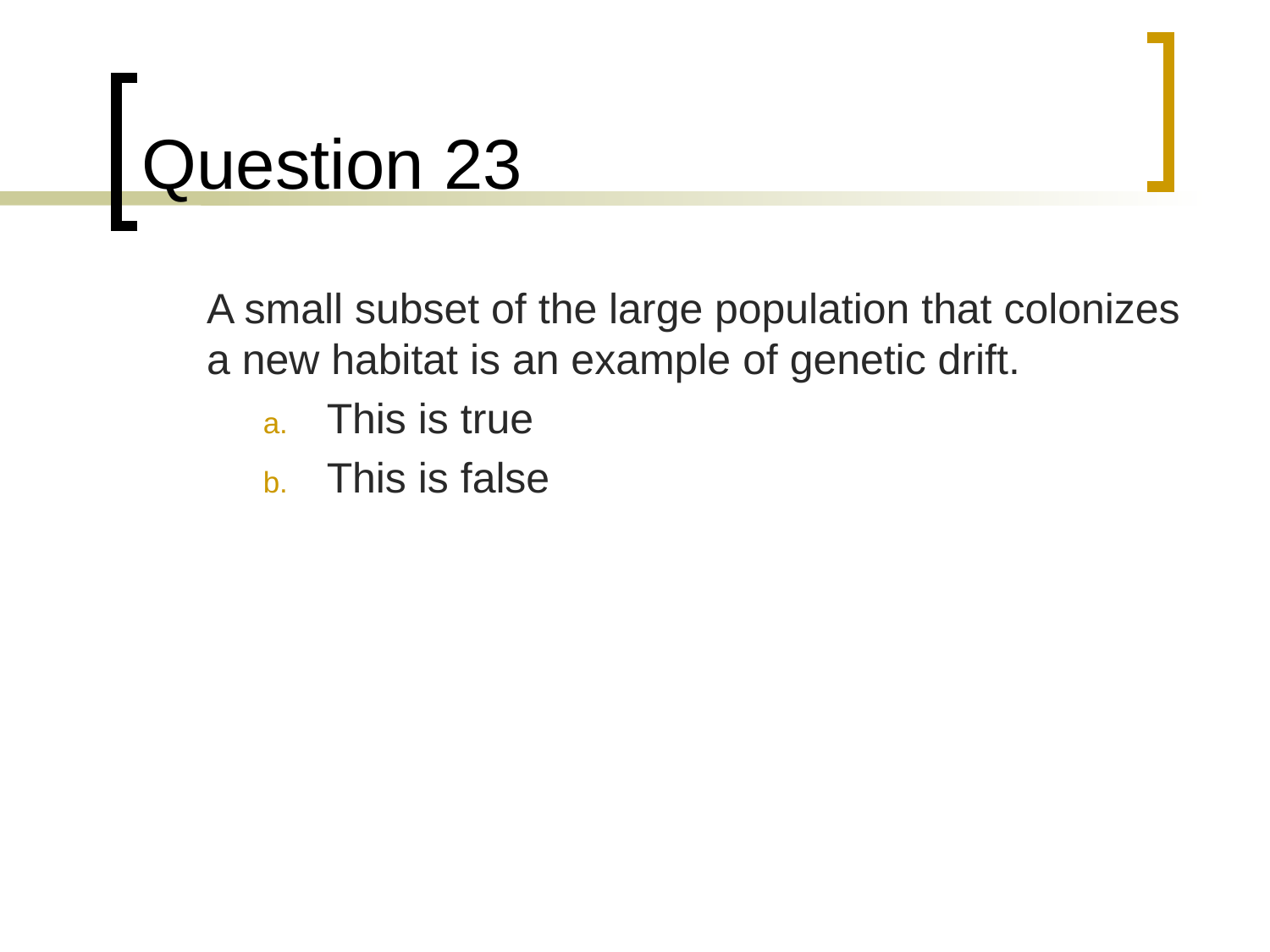

# Question 23
	A small subset of the large population that colonizes a new habitat is an example of genetic drift.
This is true
This is false